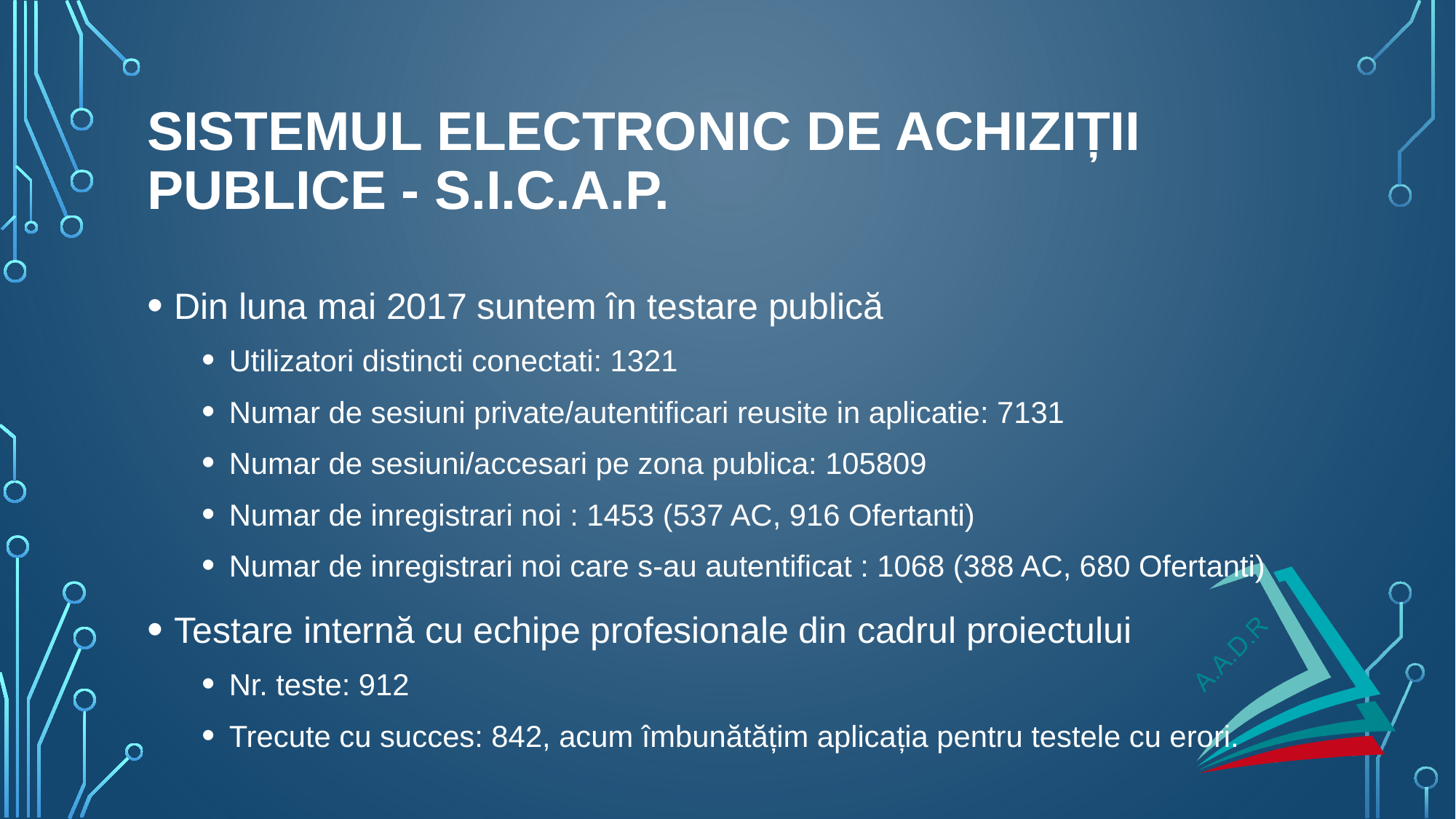

# Sistemul Electronic de Achiziții Publice - S.I.C.A.P.
Din luna mai 2017 suntem în testare publică
Utilizatori distincti conectati: 1321
Numar de sesiuni private/autentificari reusite in aplicatie: 7131
Numar de sesiuni/accesari pe zona publica: 105809
Numar de inregistrari noi : 1453 (537 AC, 916 Ofertanti)
Numar de inregistrari noi care s-au autentificat : 1068 (388 AC, 680 Ofertanti)
Testare internă cu echipe profesionale din cadrul proiectului
Nr. teste: 912
Trecute cu succes: 842, acum îmbunătățim aplicația pentru testele cu erori.